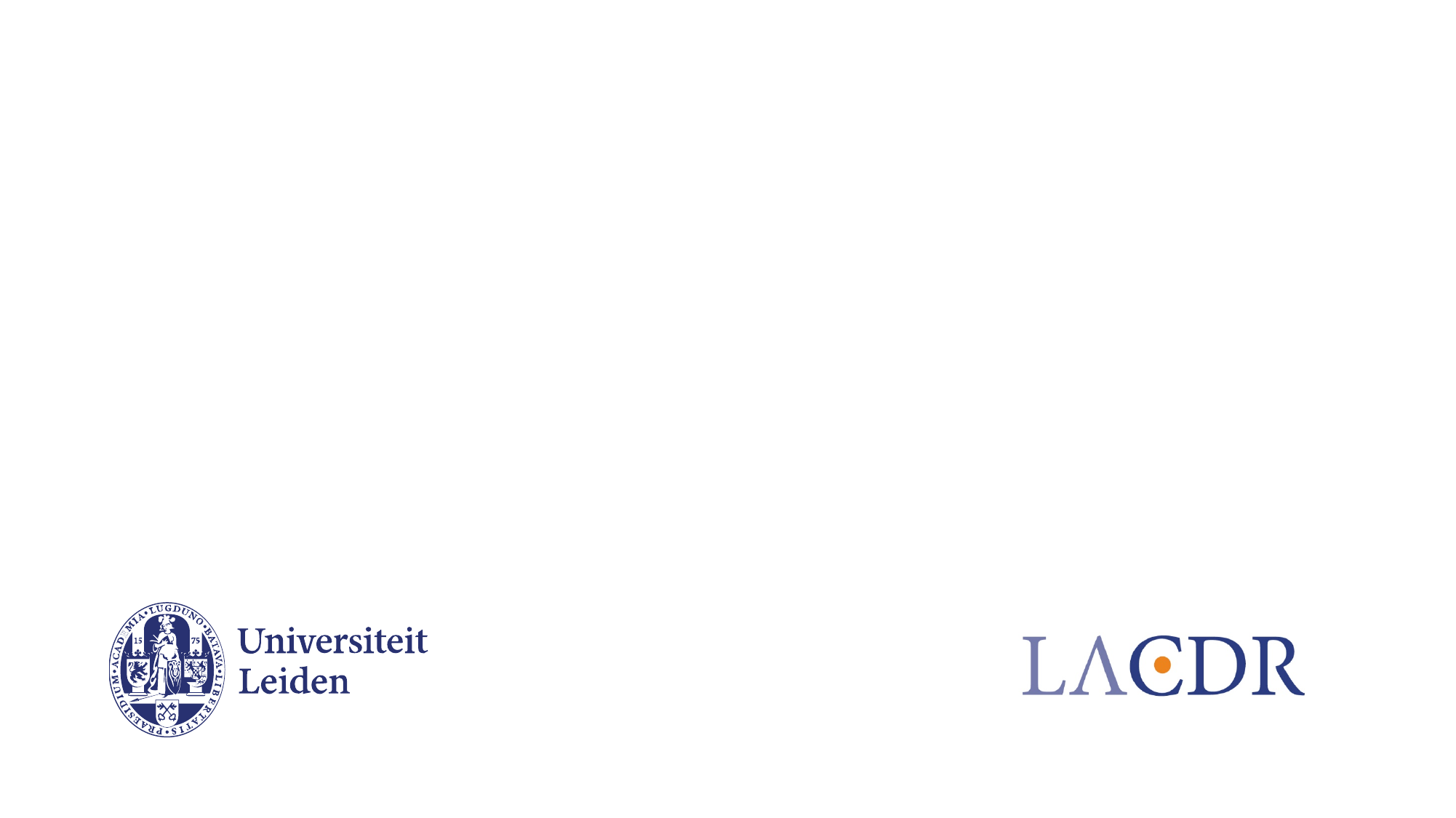

# A PHYSIOLOGICALLY BASED PHARMACOKINETIC MODEL FOR BACTERIOPHAGES TO PREDICT PHARMACOKINETIC CHARACTERISTICS IN HEALTHY INDIVIDUALS BASED ON HEALTHY ANIMAL DATA
Channah Breeman (s3534227), 15-01-2026, SPP meeting, Leiden